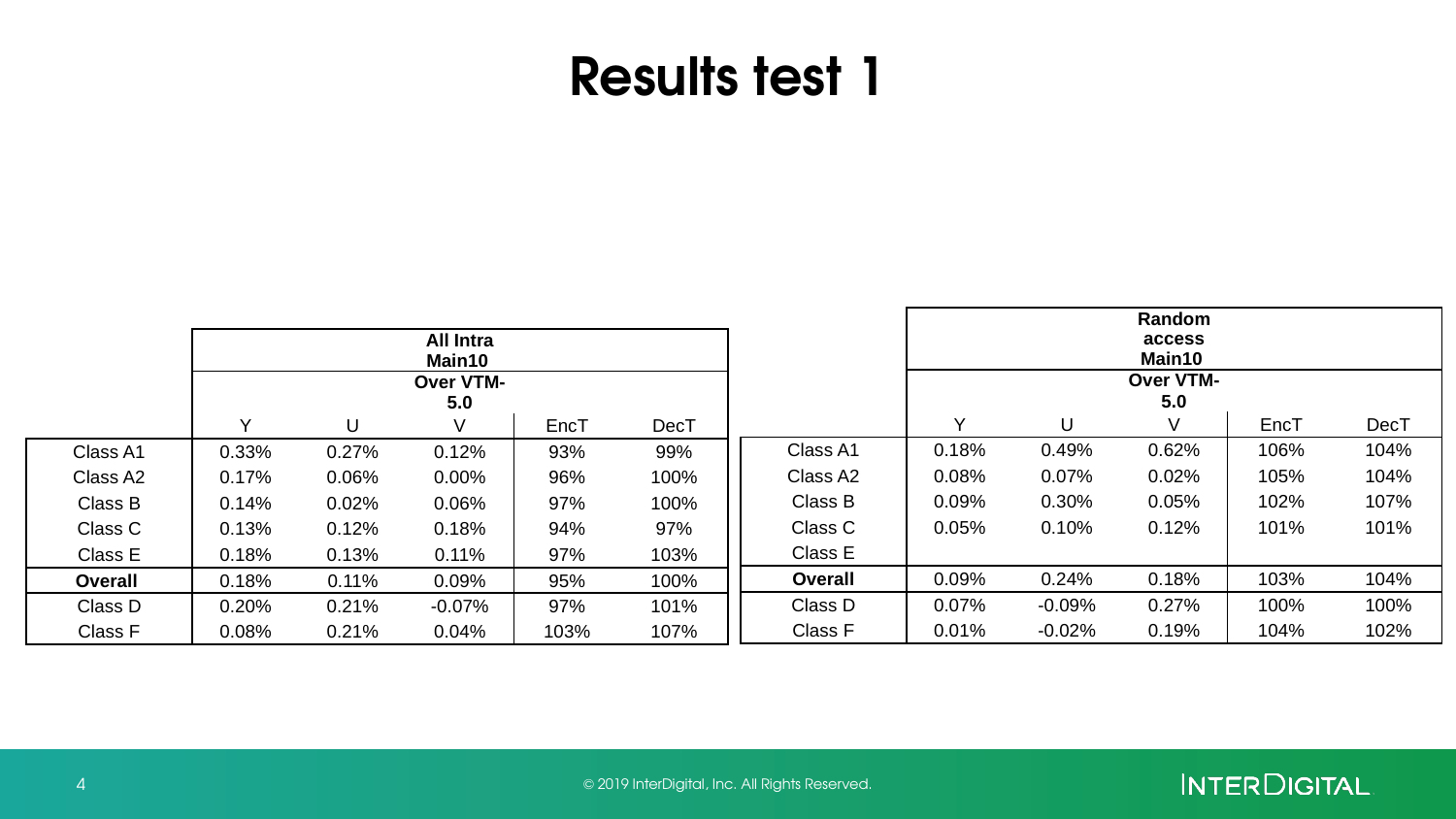

# Results test 1
|  |  |  | Random access Main10 |  |  |
| --- | --- | --- | --- | --- | --- |
|  |  |  | Over VTM-5.0 |  |  |
|  | Y | U | V | EncT | DecT |
| Class A1 | 0.18% | 0.49% | 0.62% | 106% | 104% |
| Class A2 | 0.08% | 0.07% | 0.02% | 105% | 104% |
| Class B | 0.09% | 0.30% | 0.05% | 102% | 107% |
| Class C | 0.05% | 0.10% | 0.12% | 101% | 101% |
| Class E |  |  |  |  |  |
| Overall | 0.09% | 0.24% | 0.18% | 103% | 104% |
| Class D | 0.07% | -0.09% | 0.27% | 100% | 100% |
| Class F | 0.01% | -0.02% | 0.19% | 104% | 102% |
|  |  |  | All Intra Main10 |  |  |
| --- | --- | --- | --- | --- | --- |
|  |  |  | Over VTM-5.0 |  |  |
|  | Y | U | V | EncT | DecT |
| Class A1 | 0.33% | 0.27% | 0.12% | 93% | 99% |
| Class A2 | 0.17% | 0.06% | 0.00% | 96% | 100% |
| Class B | 0.14% | 0.02% | 0.06% | 97% | 100% |
| Class C | 0.13% | 0.12% | 0.18% | 94% | 97% |
| Class E | 0.18% | 0.13% | 0.11% | 97% | 103% |
| Overall | 0.18% | 0.11% | 0.09% | 95% | 100% |
| Class D | 0.20% | 0.21% | -0.07% | 97% | 101% |
| Class F | 0.08% | 0.21% | 0.04% | 103% | 107% |
4
© 2019 InterDigital, Inc. All Rights Reserved.